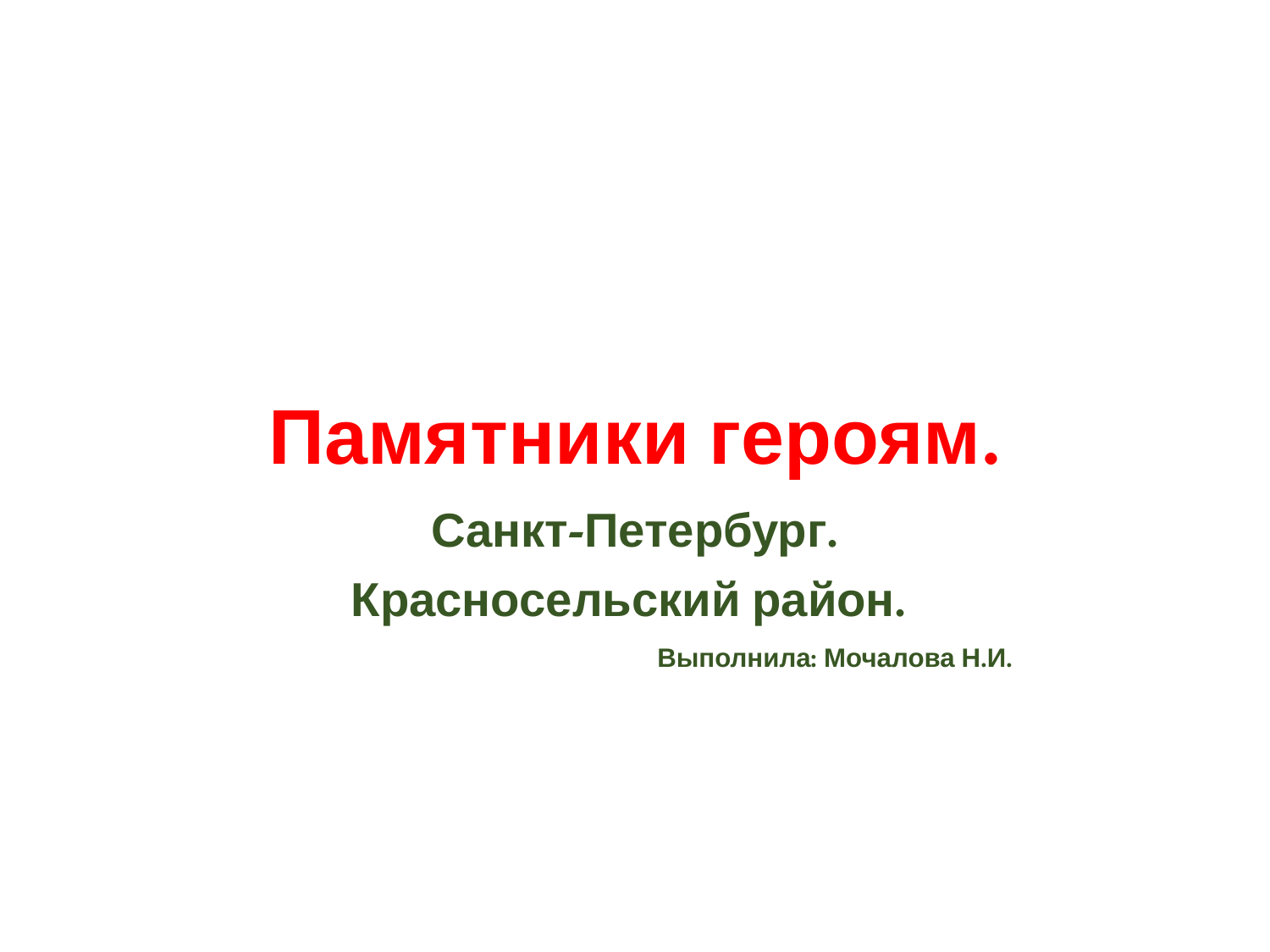

# Памятники героям.
Санкт-Петербург.
Красносельский район.
                                                             Выполнила: Мочалова Н.И.